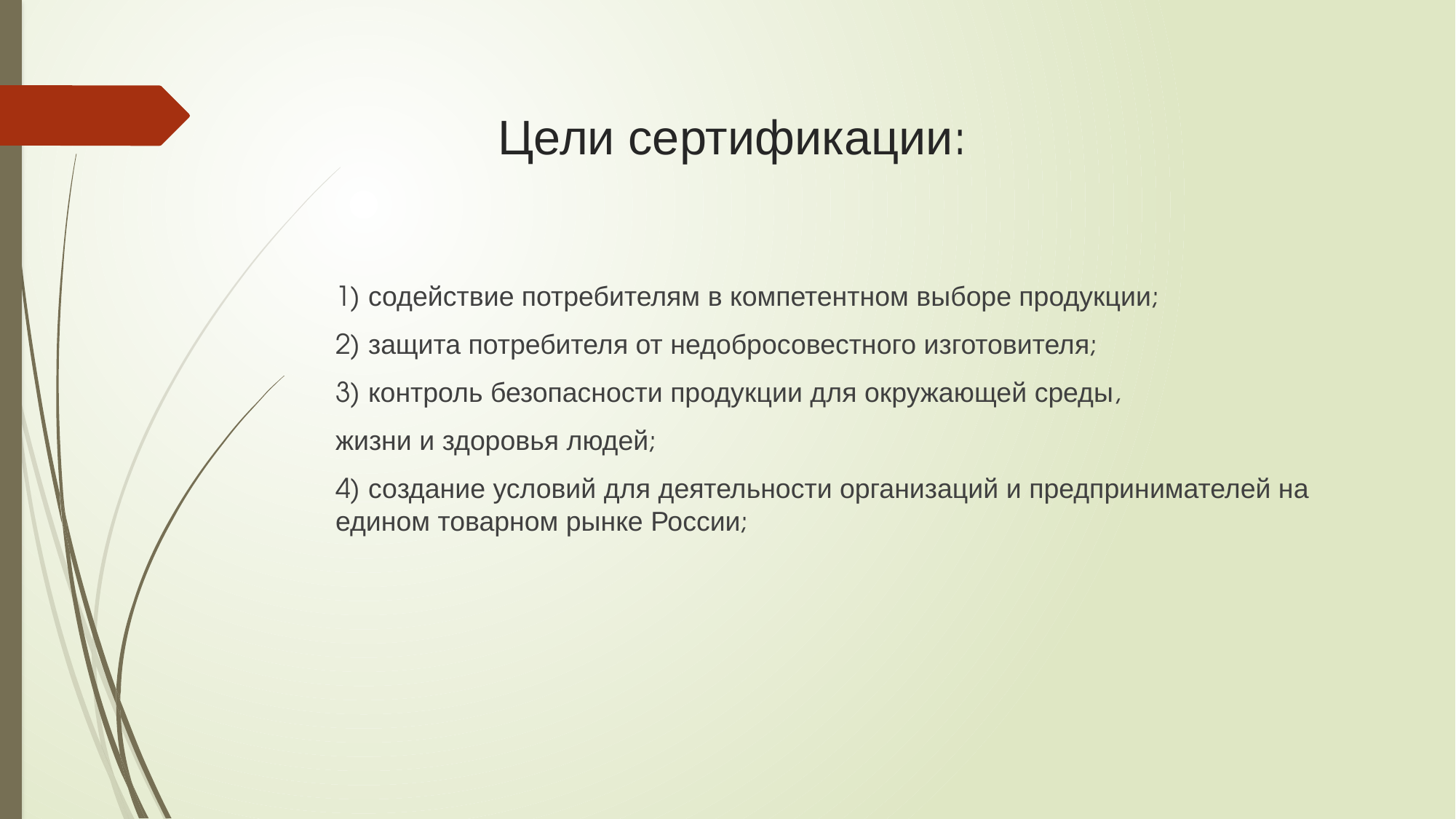

# Цели сертификации:
1) содействие потребителям в компетентном выборе продукции;
2) защита потребителя от недобросовестного изготовителя;
3) контроль безопасности продукции для окружающей среды,
жизни и здоровья людей;
4) создание условий для деятельности организаций и предпринимателей на едином товарном рынке России;